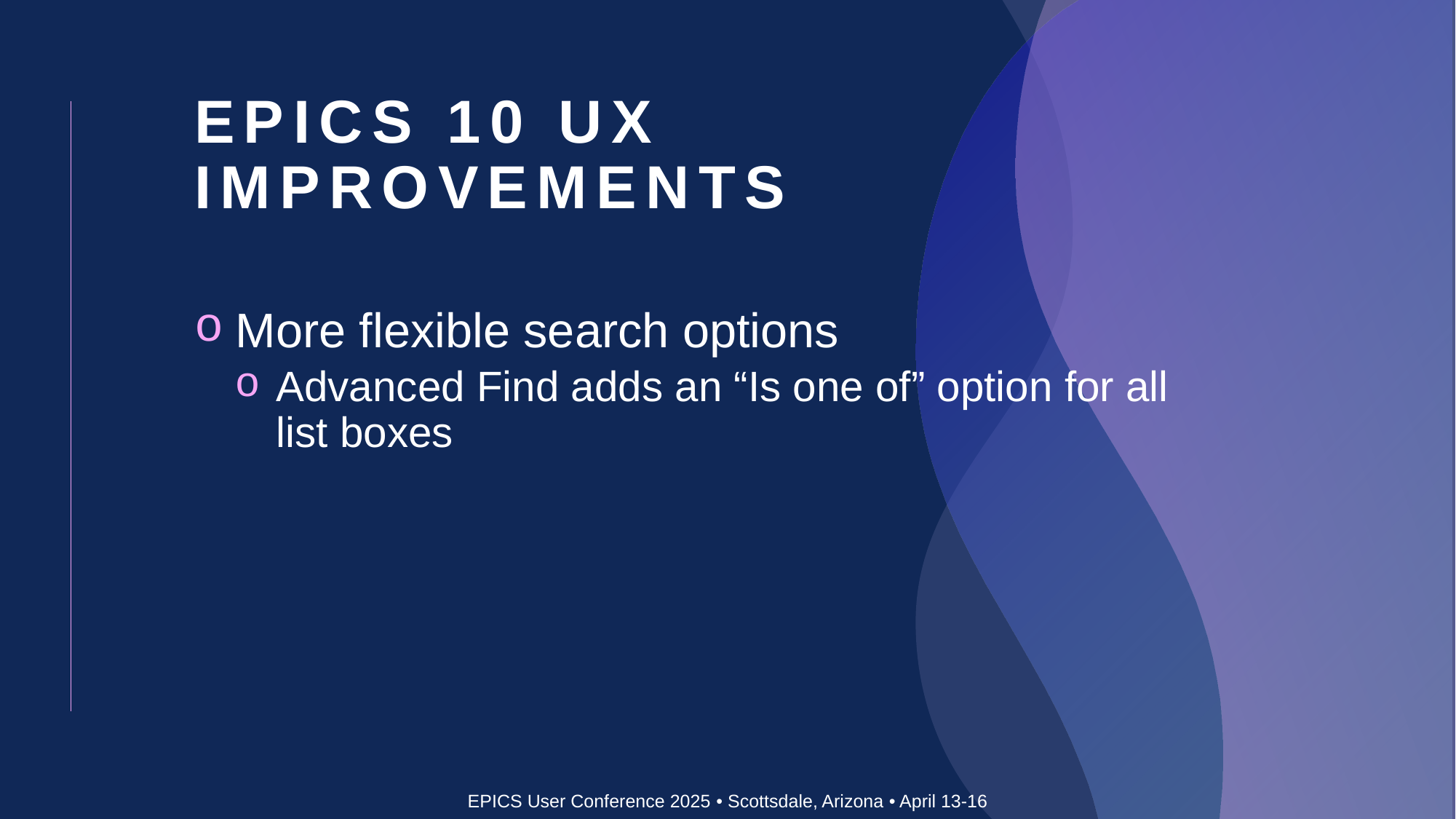

# EPICS 10 UX Improvements
More flexible search options
Advanced Find adds an “Is one of” option for all list boxes